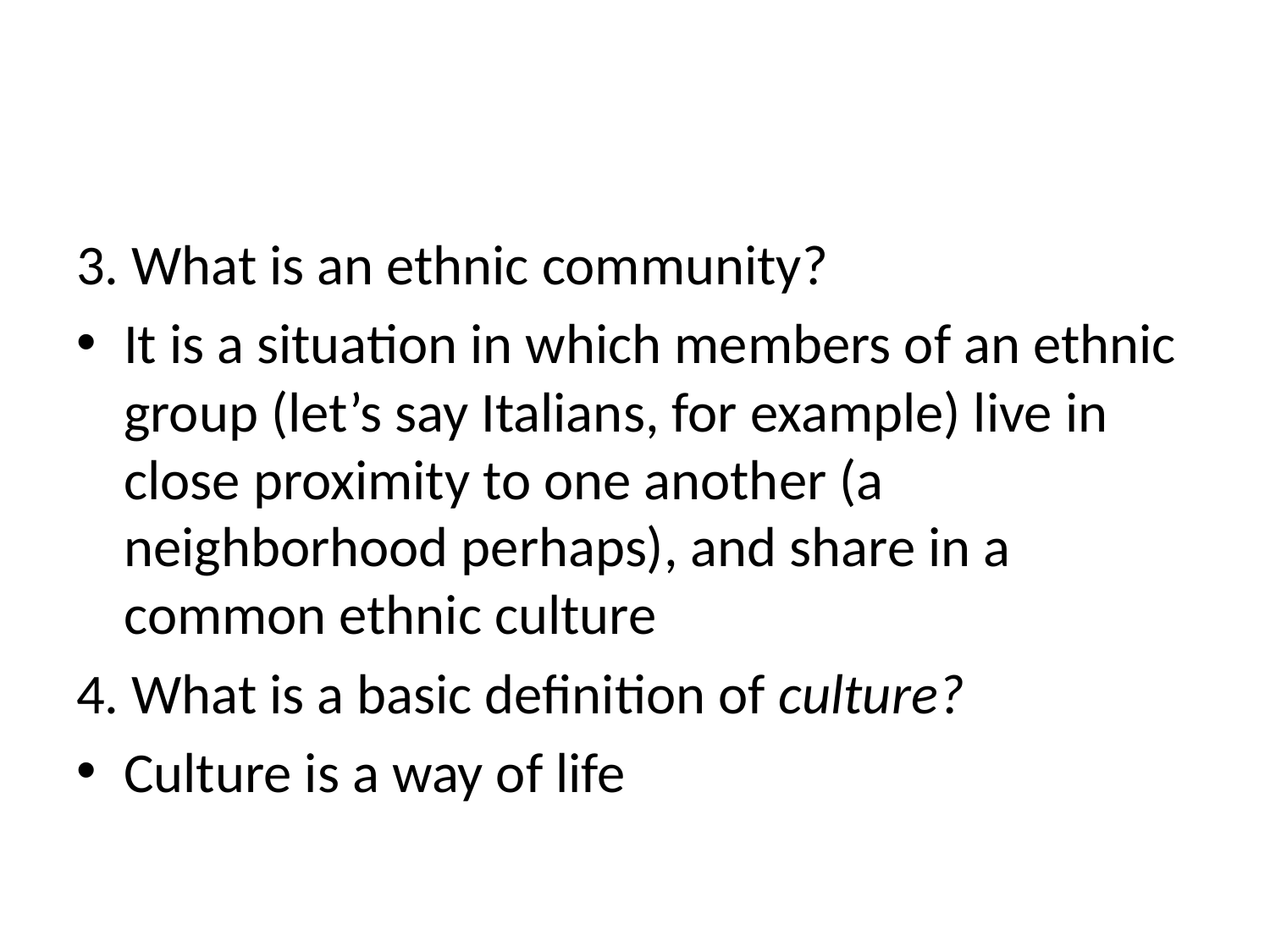

#
3. What is an ethnic community?
It is a situation in which members of an ethnic group (let’s say Italians, for example) live in close proximity to one another (a neighborhood perhaps), and share in a common ethnic culture
4. What is a basic definition of culture?
Culture is a way of life